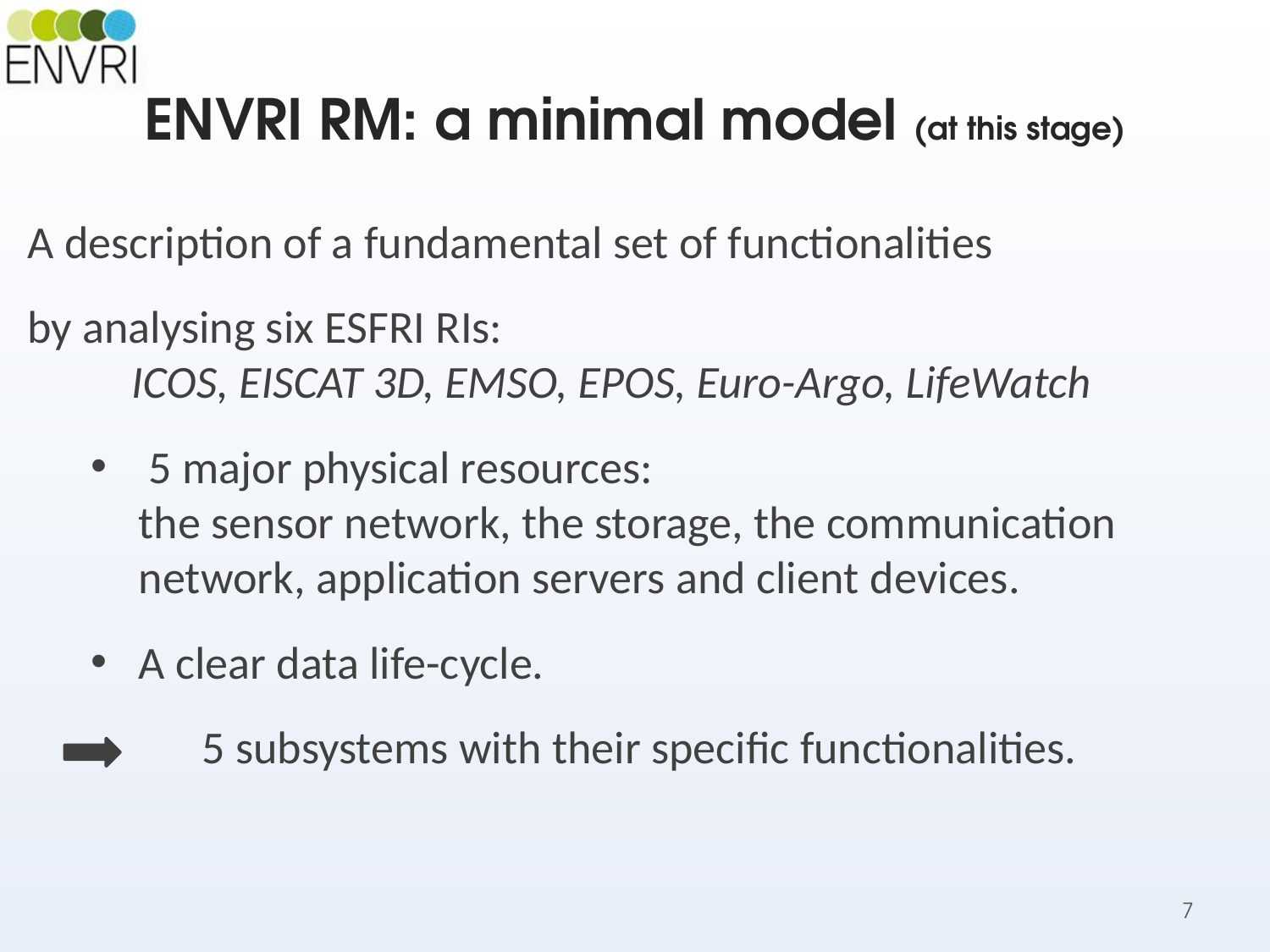

# ENVRI RM: a minimal model (at this stage)
A description of a fundamental set of functionalities
by analysing six ESFRI RIs:
          ICOS, EISCAT 3D, EMSO, EPOS, Euro-Argo, LifeWatch
 5 major physical resources:
the sensor network, the storage, the communication network, application servers and client devices.
A clear data life-cycle.
		5 subsystems with their specific functionalities.

7